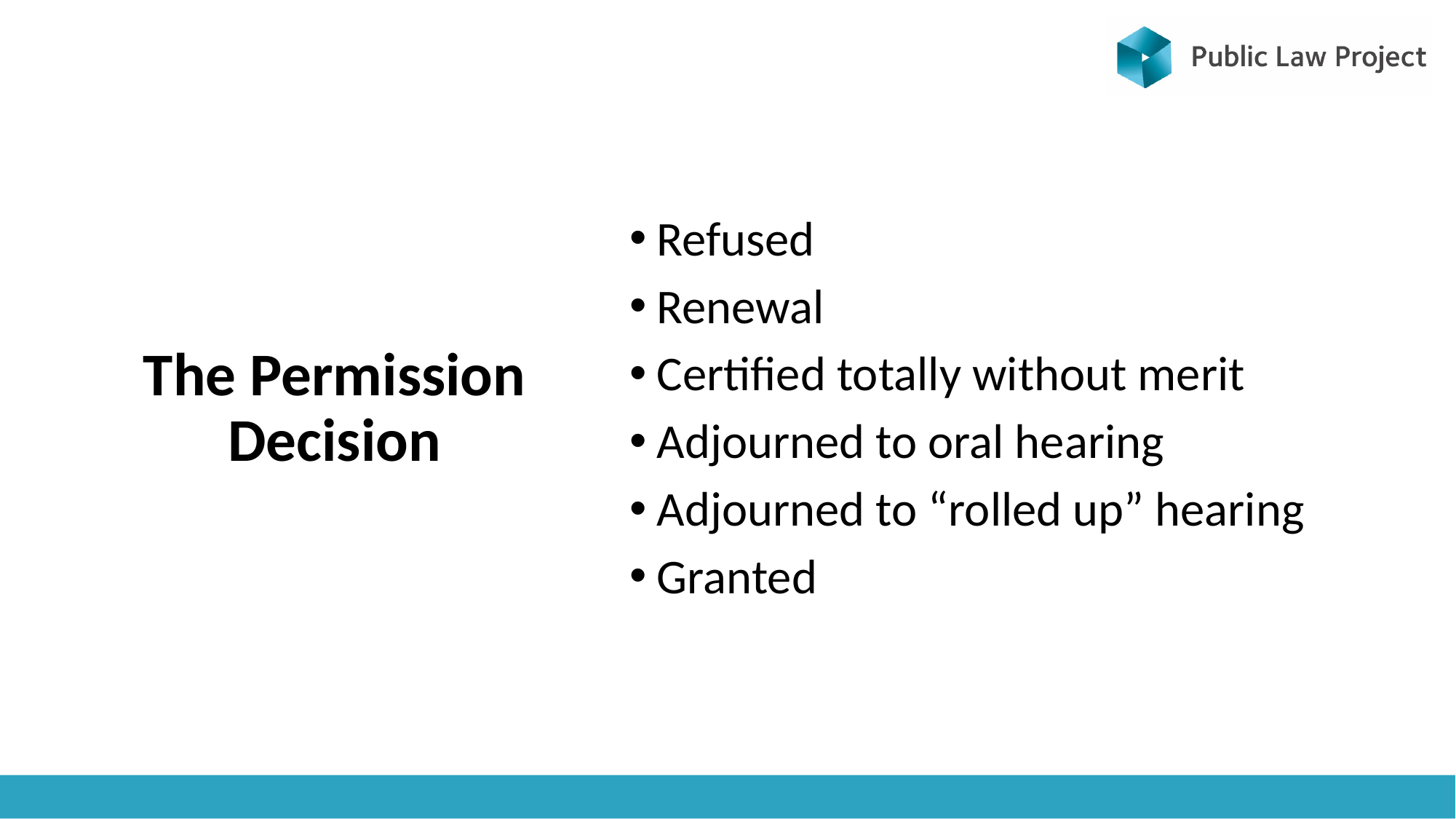

# The Permission Decision
Refused
Renewal
Certified totally without merit
Adjourned to oral hearing
Adjourned to “rolled up” hearing
Granted